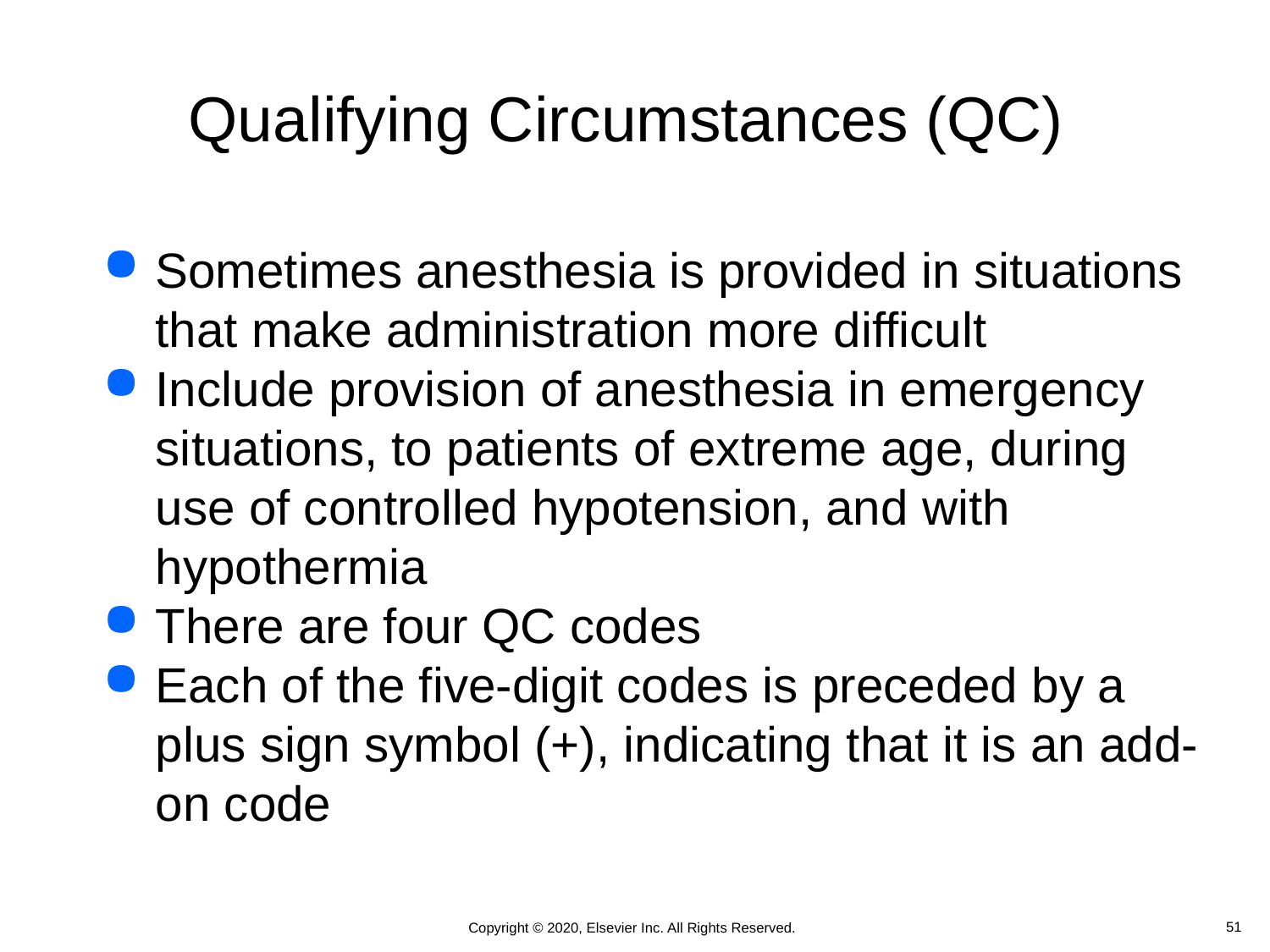

# Qualifying Circumstances (QC)
Sometimes anesthesia is provided in situations that make administration more difficult
Include provision of anesthesia in emergency situations, to patients of extreme age, during use of controlled hypotension, and with hypothermia
There are four QC codes
Each of the five-digit codes is preceded by a plus sign symbol (+), indicating that it is an add-on code
 51